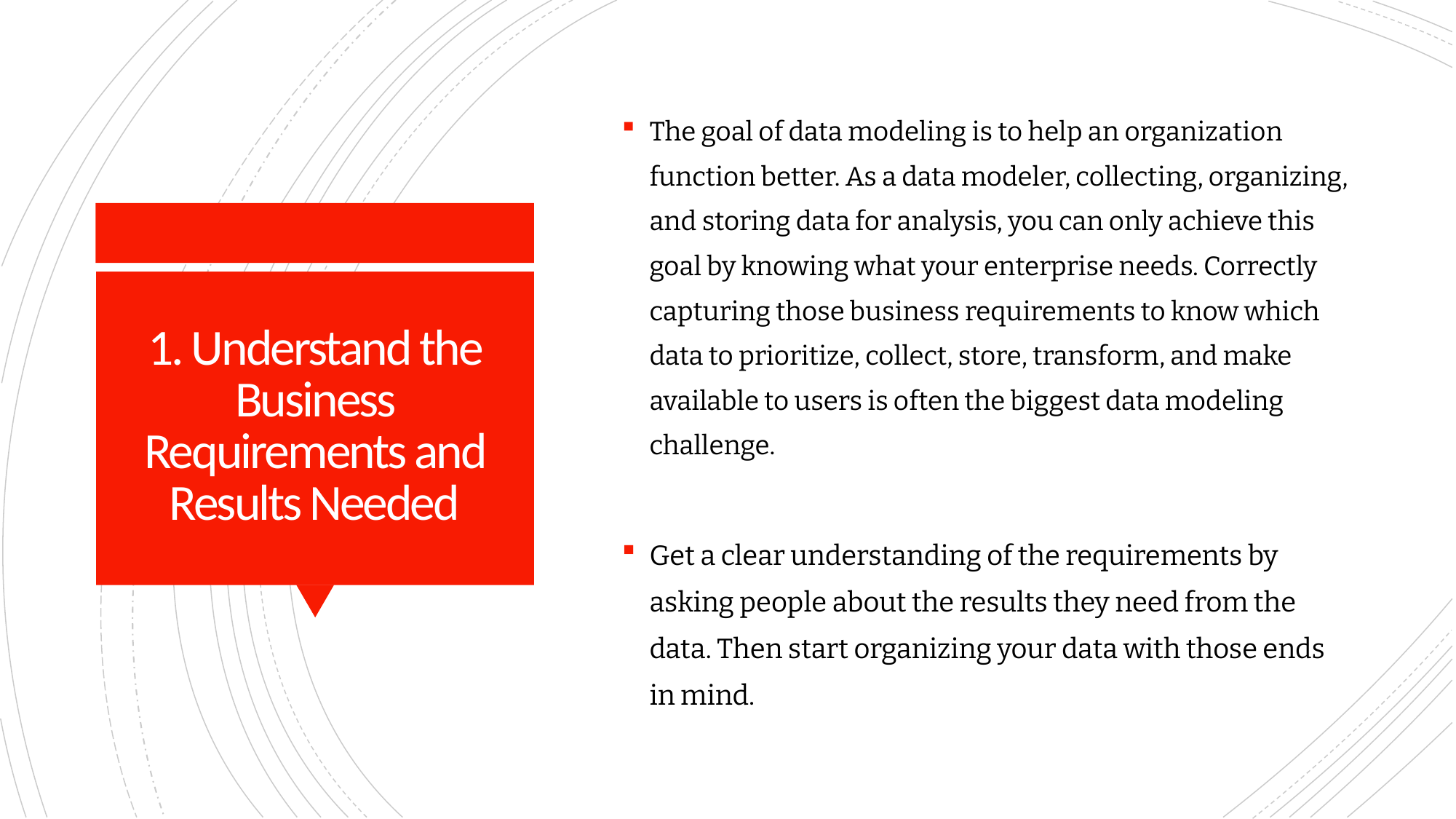

The goal of data modeling is to help an organization function better. As a data modeler, collecting, organizing, and storing data for analysis, you can only achieve this goal by knowing what your enterprise needs. Correctly capturing those business requirements to know which data to prioritize, collect, store, transform, and make available to users is often the biggest data modeling challenge.

Get a clear understanding of the requirements by asking people about the results they need from the data. Then start organizing your data with those ends in mind.

# 1. Understand the Business Requirements and Results Needed